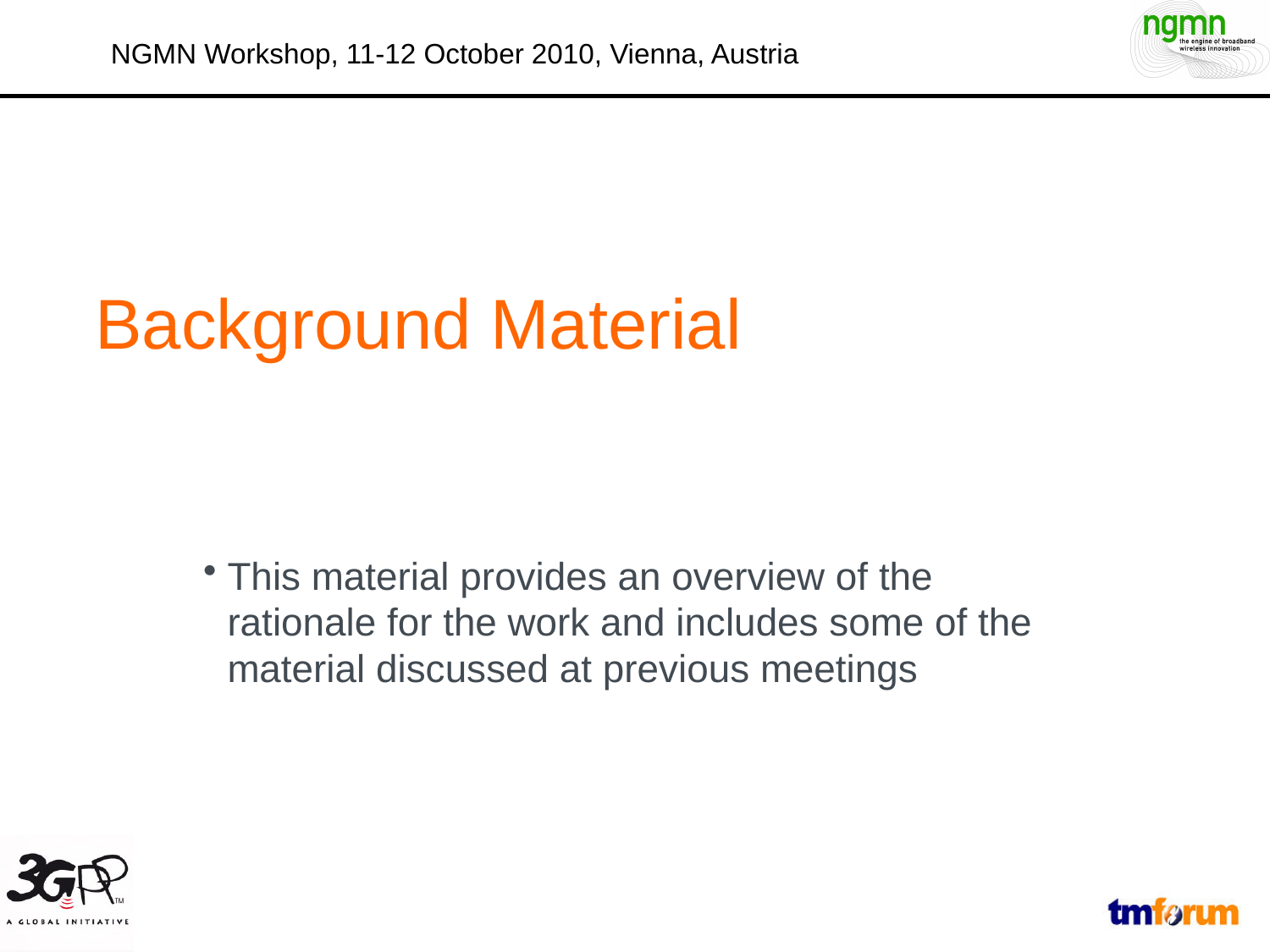

Background Material
This material provides an overview of the rationale for the work and includes some of the material discussed at previous meetings